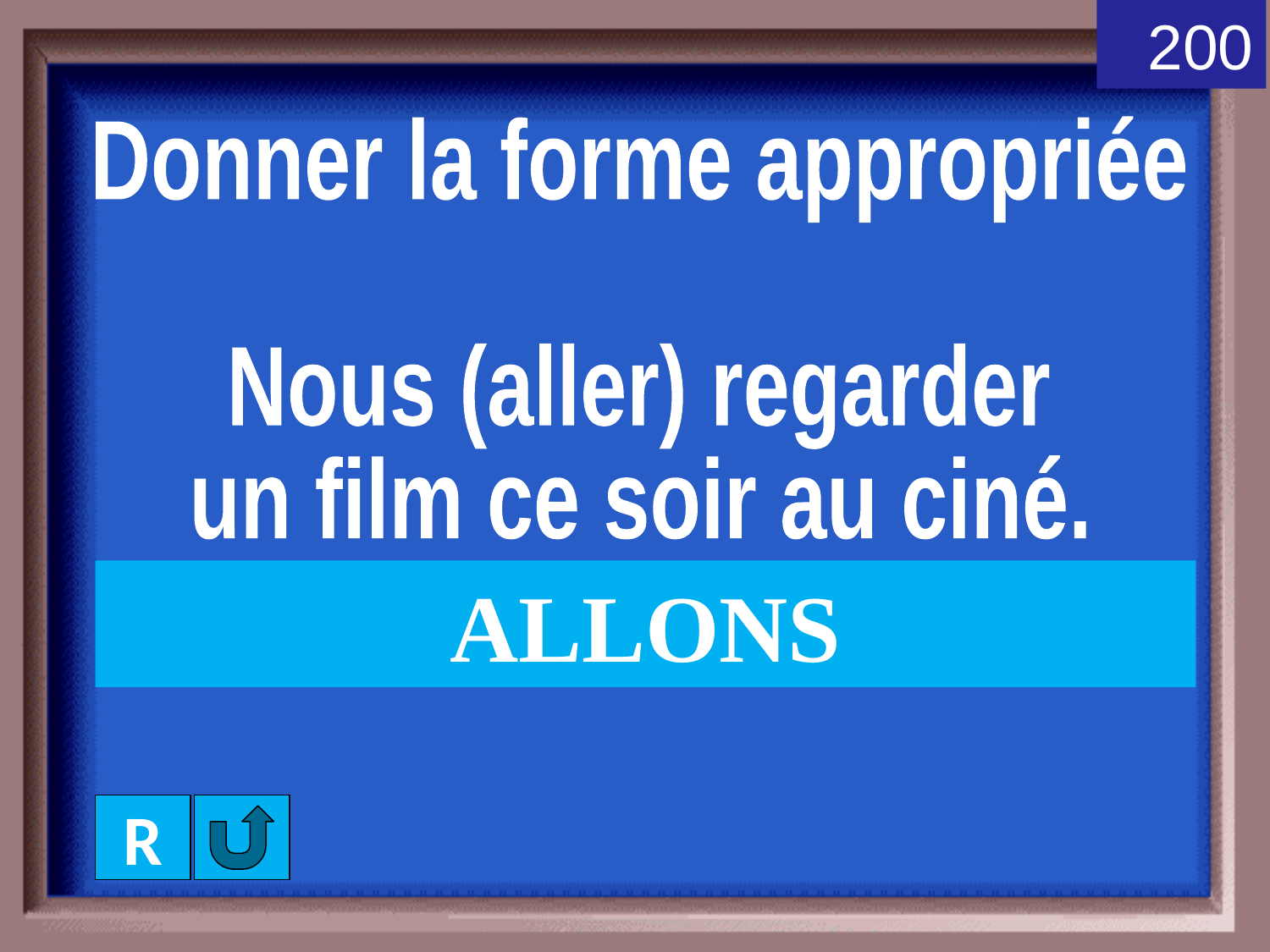

200
Donner la forme appropriée

Nous (aller) regarder
un film ce soir au ciné.
ALLONS
R